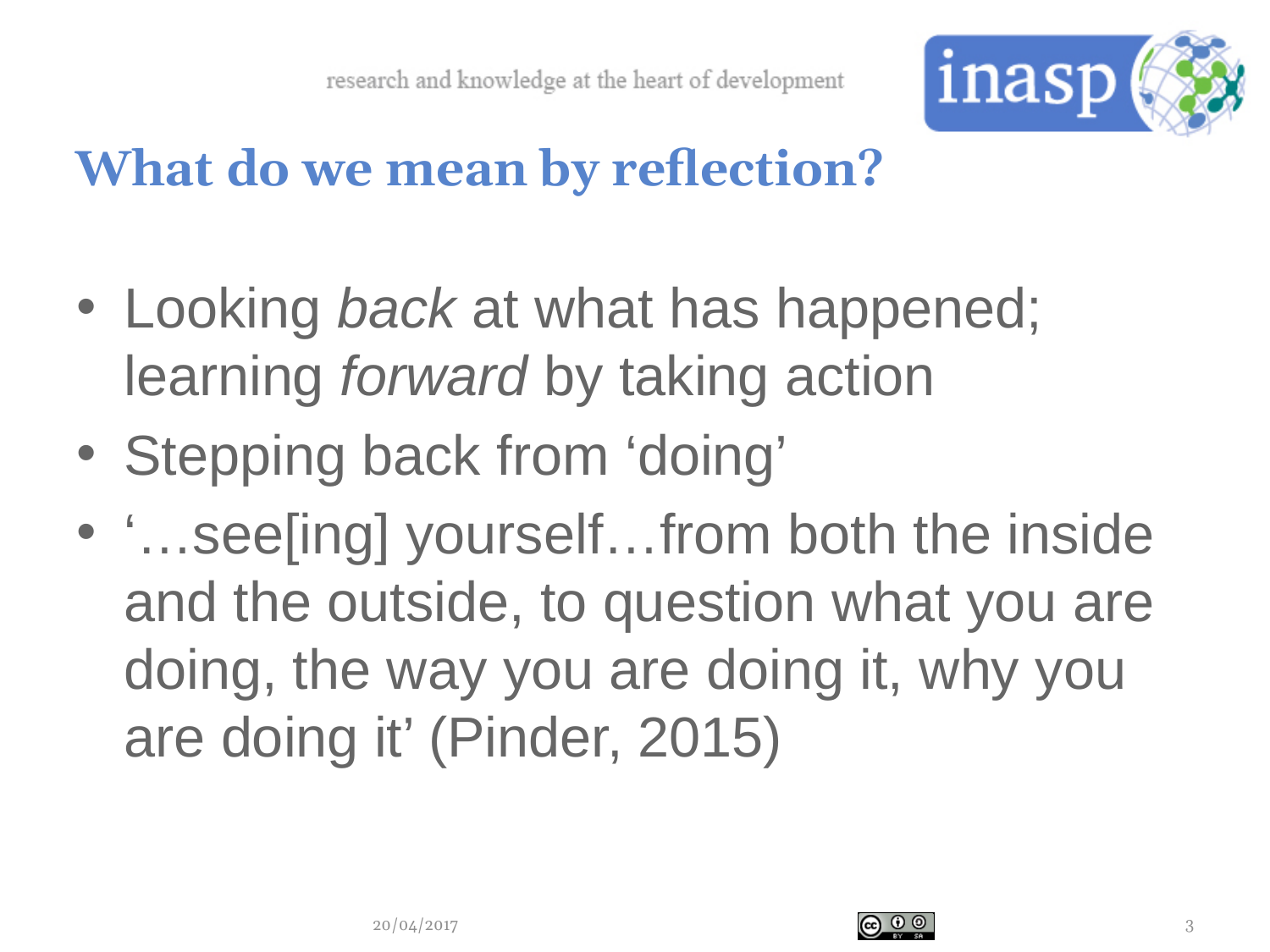

# What do we mean by reflection?
Looking back at what has happened; learning forward by taking action
Stepping back from ‘doing’
‘…see[ing] yourself…from both the inside and the outside, to question what you are doing, the way you are doing it, why you are doing it’ (Pinder, 2015)

20/04/2017

3